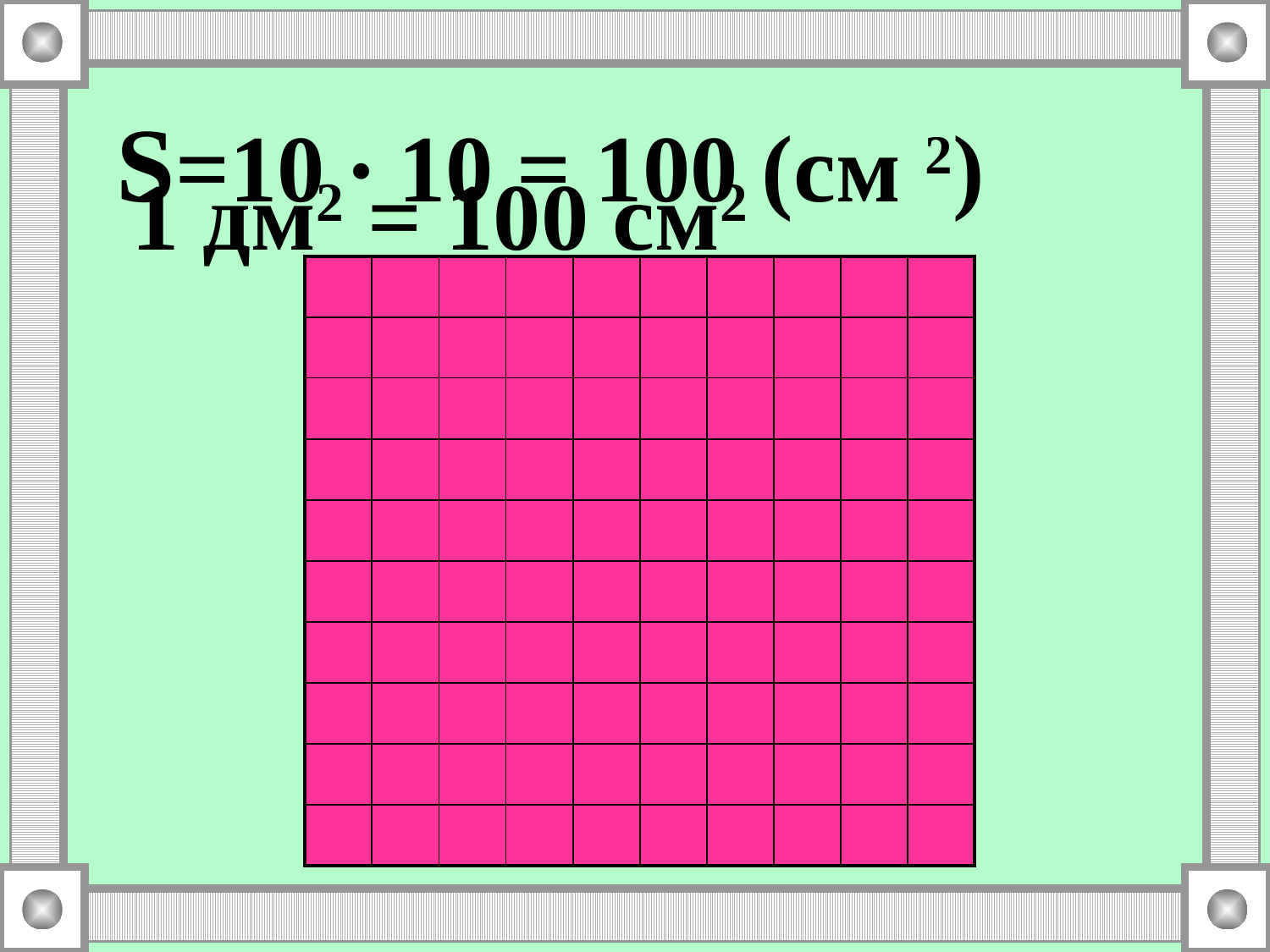

S=10 . 10 = 100 (см 2)
1 дм2 = 100 см2

|  |  |  |  |  |  |  |  |  |  |
| --- | --- | --- | --- | --- | --- | --- | --- | --- | --- |
|  |  |  |  |  |  |  |  |  |  |
|  |  |  |  |  |  |  |  |  |  |
|  |  |  |  |  |  |  |  |  |  |
|  |  |  |  |  |  |  |  |  |  |
|  |  |  |  |  |  |  |  |  |  |
|  |  |  |  |  |  |  |  |  |  |
|  |  |  |  |  |  |  |  |  |  |
|  |  |  |  |  |  |  |  |  |  |
|  |  |  |  |  |  |  |  |  |  |